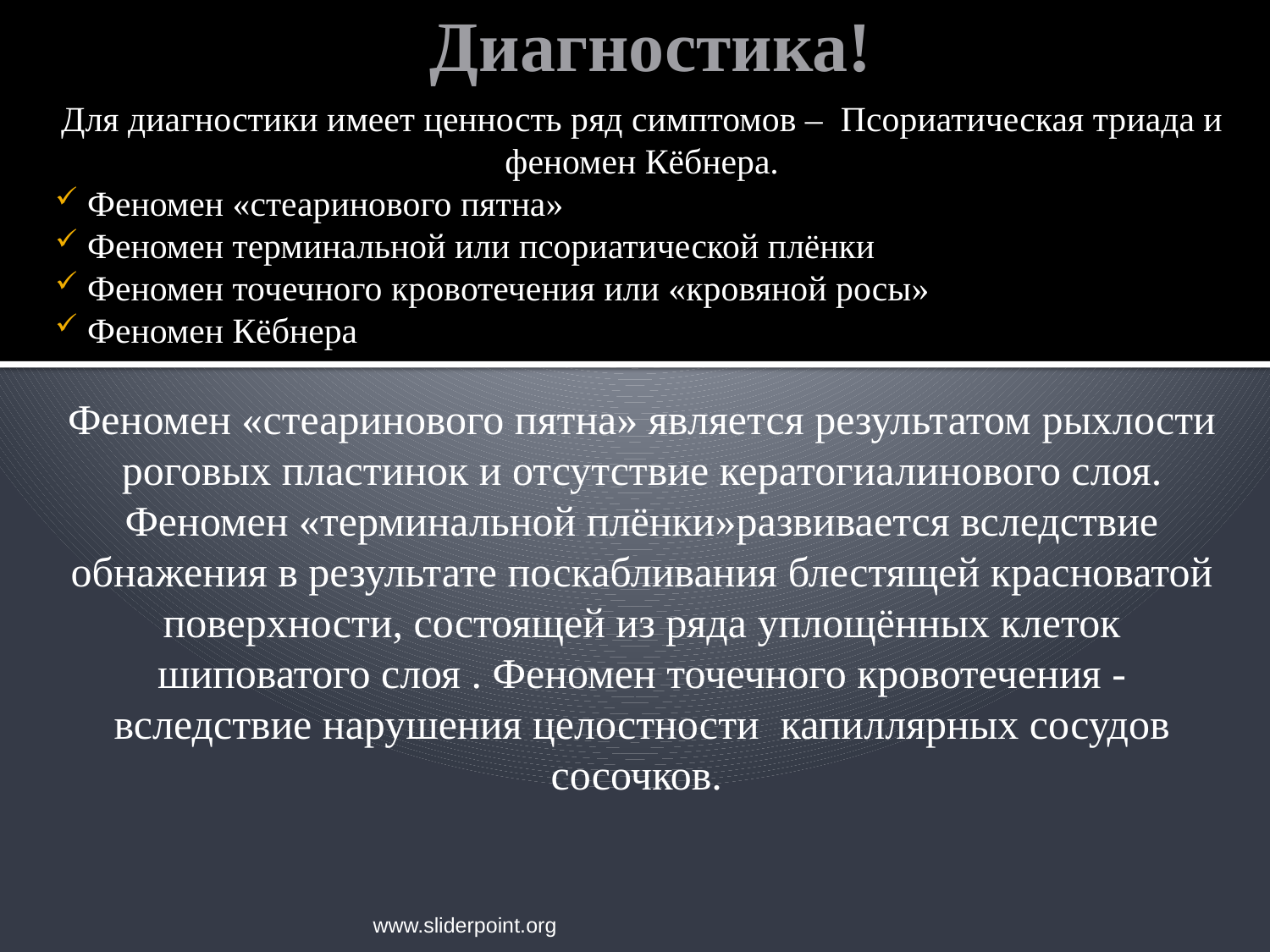

# Диагностика!
Для диагностики имеет ценность ряд симптомов –  Псориатическая триада и феномен Кёбнера.
 Феномен «стеаринового пятна»
 Феномен терминальной или псориатической плёнки
 Феномен точечного кровотечения или «кровяной росы»
 Феномен Кёбнера

Феномен «стеаринового пятна» является результатом рыхлости роговых пластинок и отсутствие кератогиалинового слоя. Феномен «терминальной плёнки»развивается вследствие обнажения в результате поскабливания блестящей красноватой поверхности, состоящей из ряда уплощённых клеток шиповатого слоя . Феномен точечного кровотечения - вследствие нарушения целостности  капиллярных сосудов сосочков.
www.sliderpoint.org